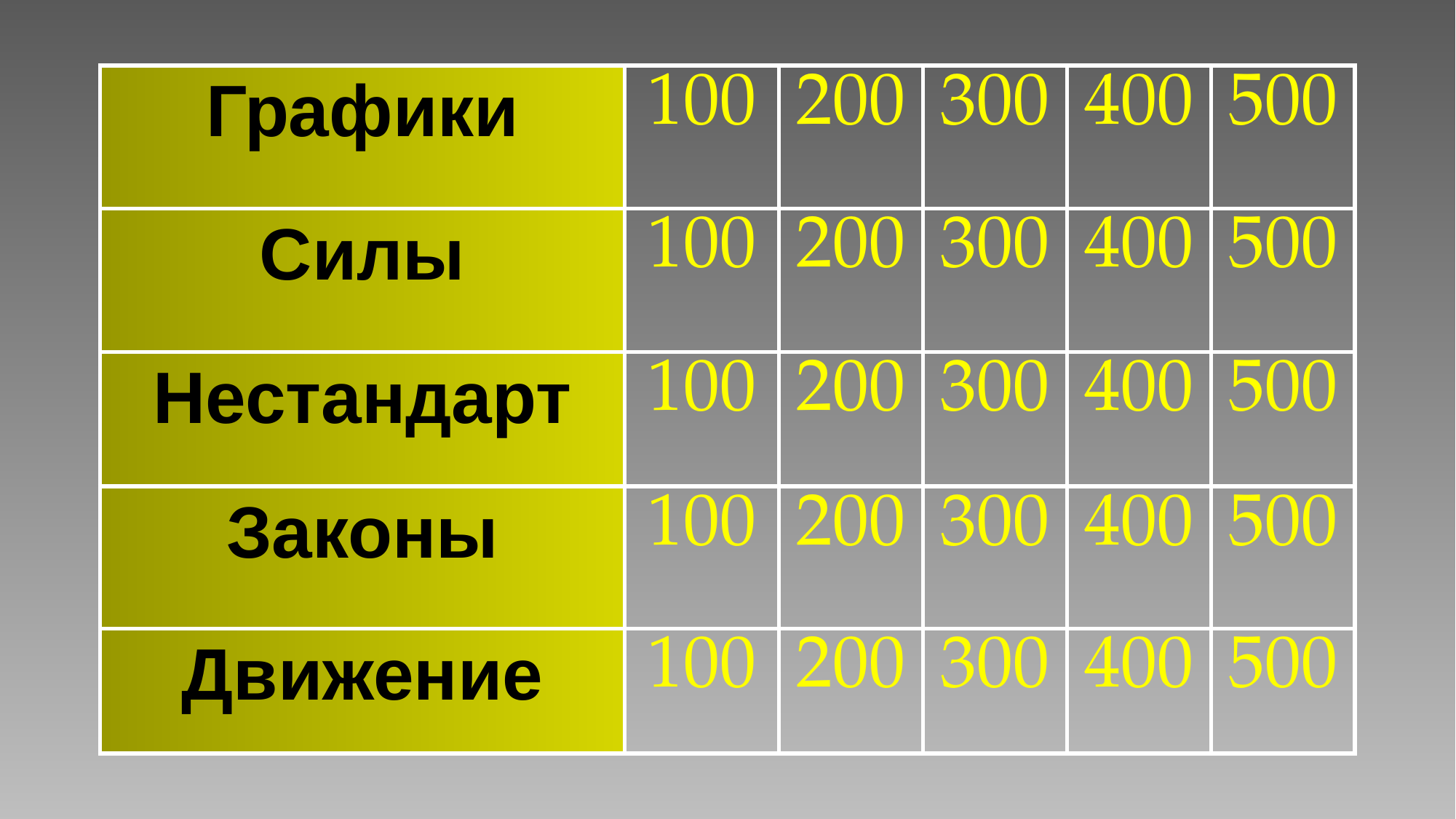

| Графики | 100 | 200 | 300 | 400 | 500 |
| --- | --- | --- | --- | --- | --- |
| Силы | 100 | 200 | 300 | 400 | 500 |
| Нестандарт | 100 | 200 | 300 | 400 | 500 |
| Законы | 100 | 200 | 300 | 400 | 500 |
| Движение | 100 | 200 | 300 | 400 | 500 |